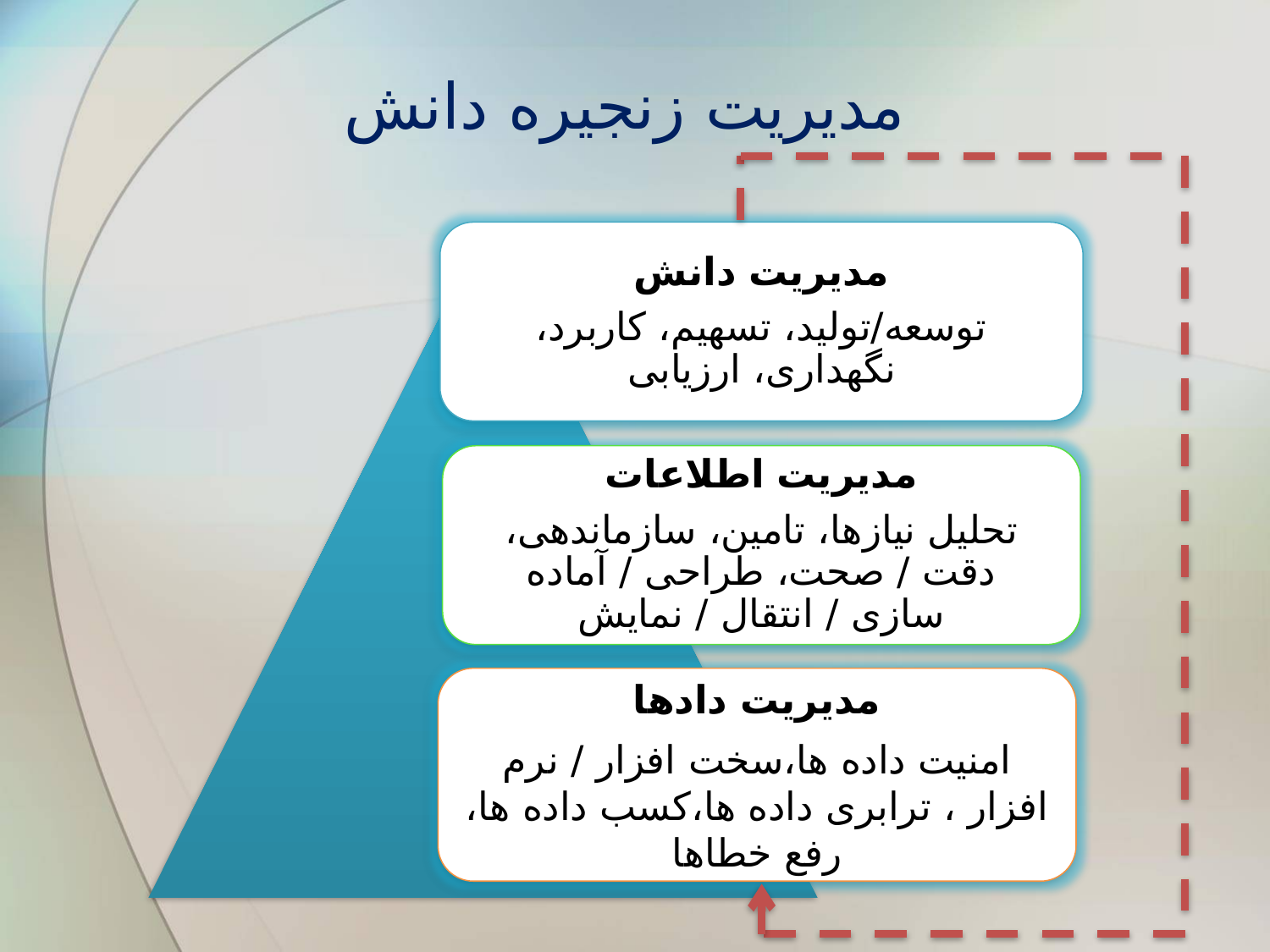

# مدیریت زنجیره دانش
مدیریت دانش
توسعه/تولید، تسهیم، کاربرد، نگهداری، ارزیابی

مدیریت اطلاعات
تحلیل نیازها، تامین، سازماندهی، دقت / صحت، طراحی / آماده سازی / انتقال / نمایش
مدیریت دادها
امنیت داده ها،سخت افزار / نرم افزار ، ترابری داده ها،کسب داده ها، رفع خطاها